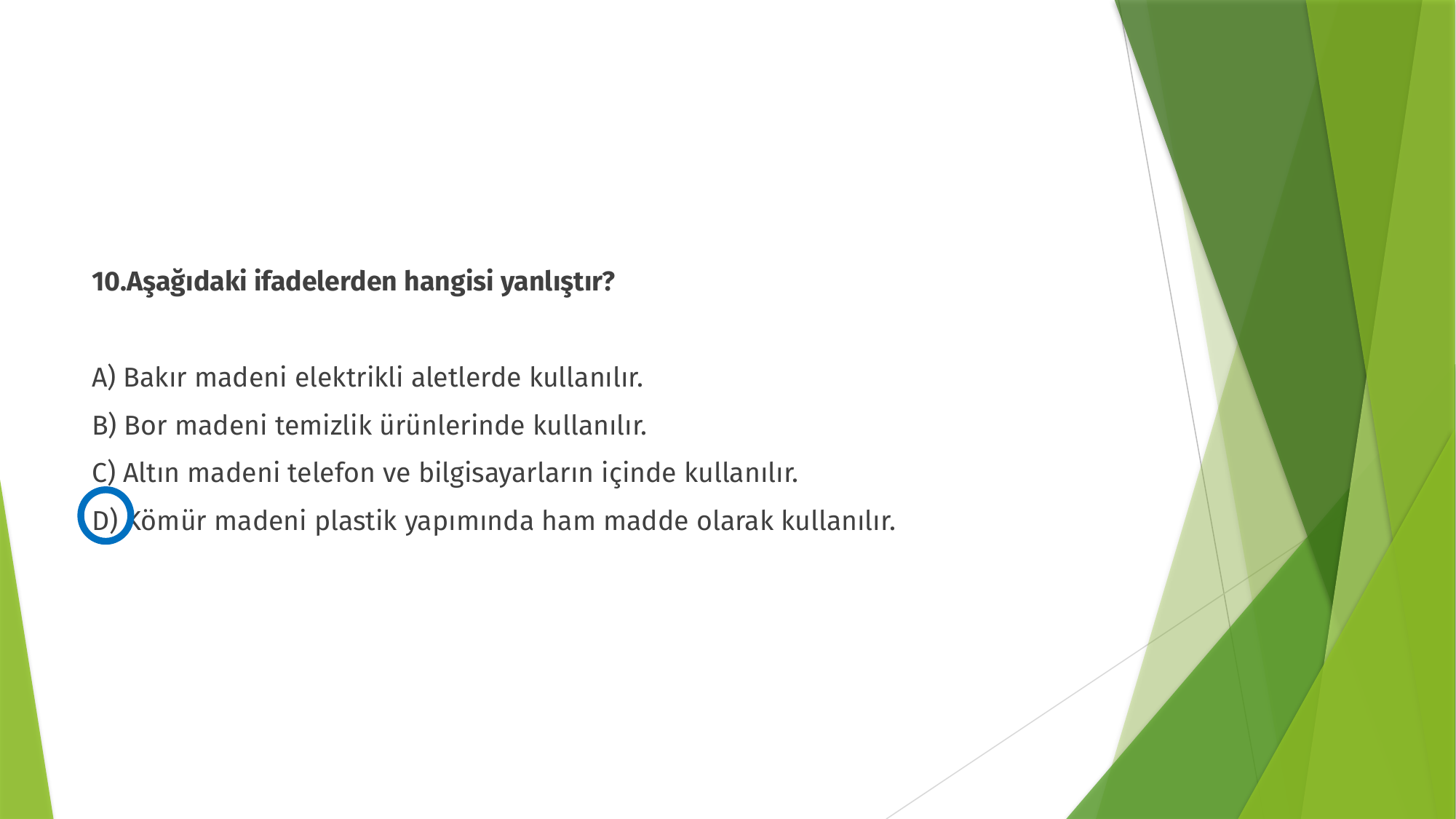

#
10.Aşağıdaki ifadelerden hangisi yanlıştır?

A) Bakır madeni elektrikli aletlerde kullanılır.
B) Bor madeni temizlik ürünlerinde kullanılır.
C) Altın madeni telefon ve bilgisayarların içinde kullanılır.
D) Kömür madeni plastik yapımında ham madde olarak kullanılır.